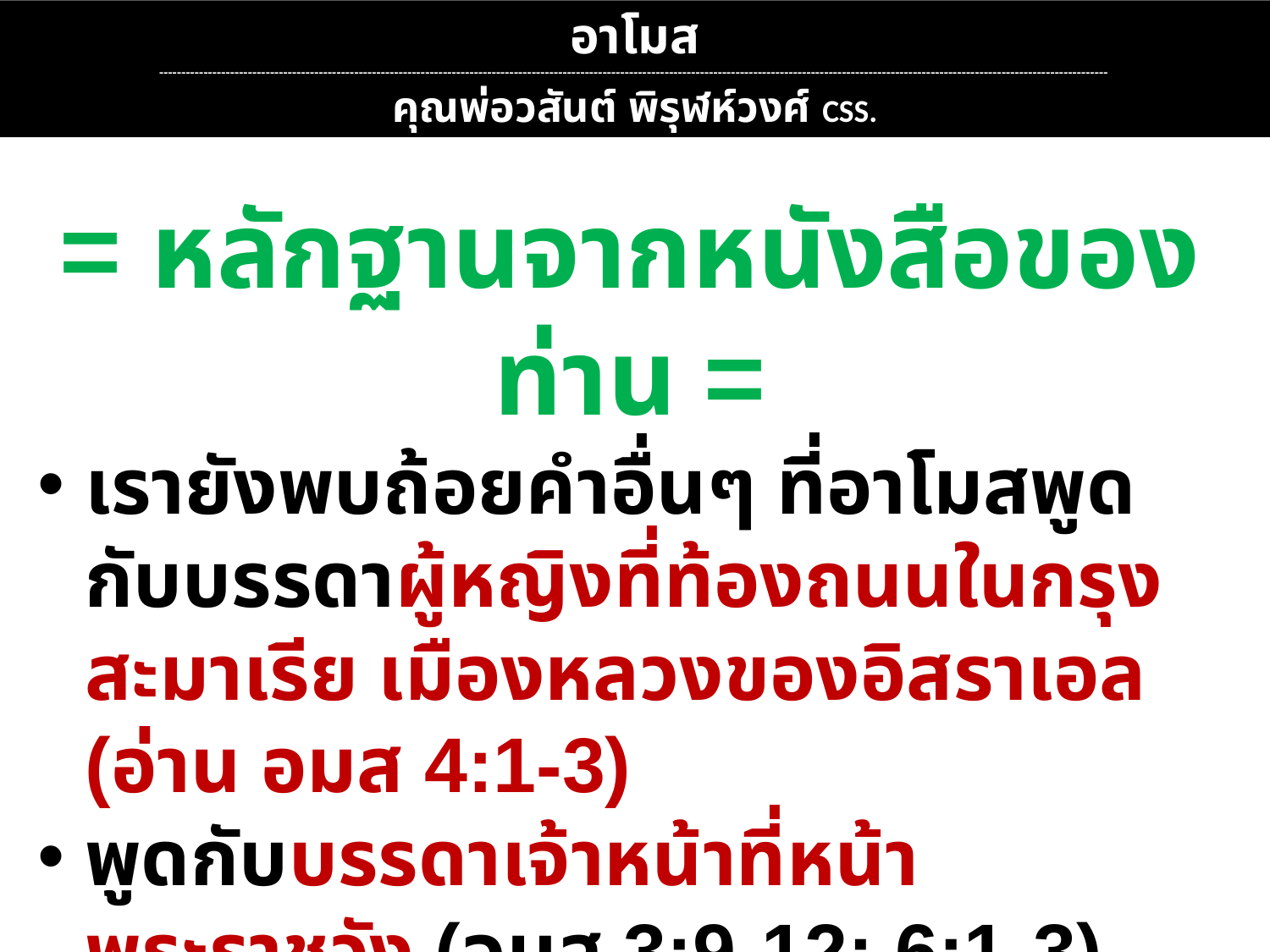

อาโมส
----------------------------------------------------------------------------------------------------------------------------------------------------------------------------------------------------------------------
คุณพ่อวสันต์ พิรุฬห์วงศ์ CSS.
= หลักฐานจากหนังสือของท่าน =
เรายังพบถ้อยคำอื่นๆ ที่อาโมสพูดกับบรรดาผู้หญิงที่ท้องถนนในกรุงสะมาเรีย เมืองหลวงของอิสราเอล (อ่าน อมส 4:1-3)
พูดกับบรรดาเจ้าหน้าที่หน้าพระราชวัง (อมส 3:9-12; 6:1-3)
และกับพวกพ่อค้าในตลาดสด (อมส 8:4-8)